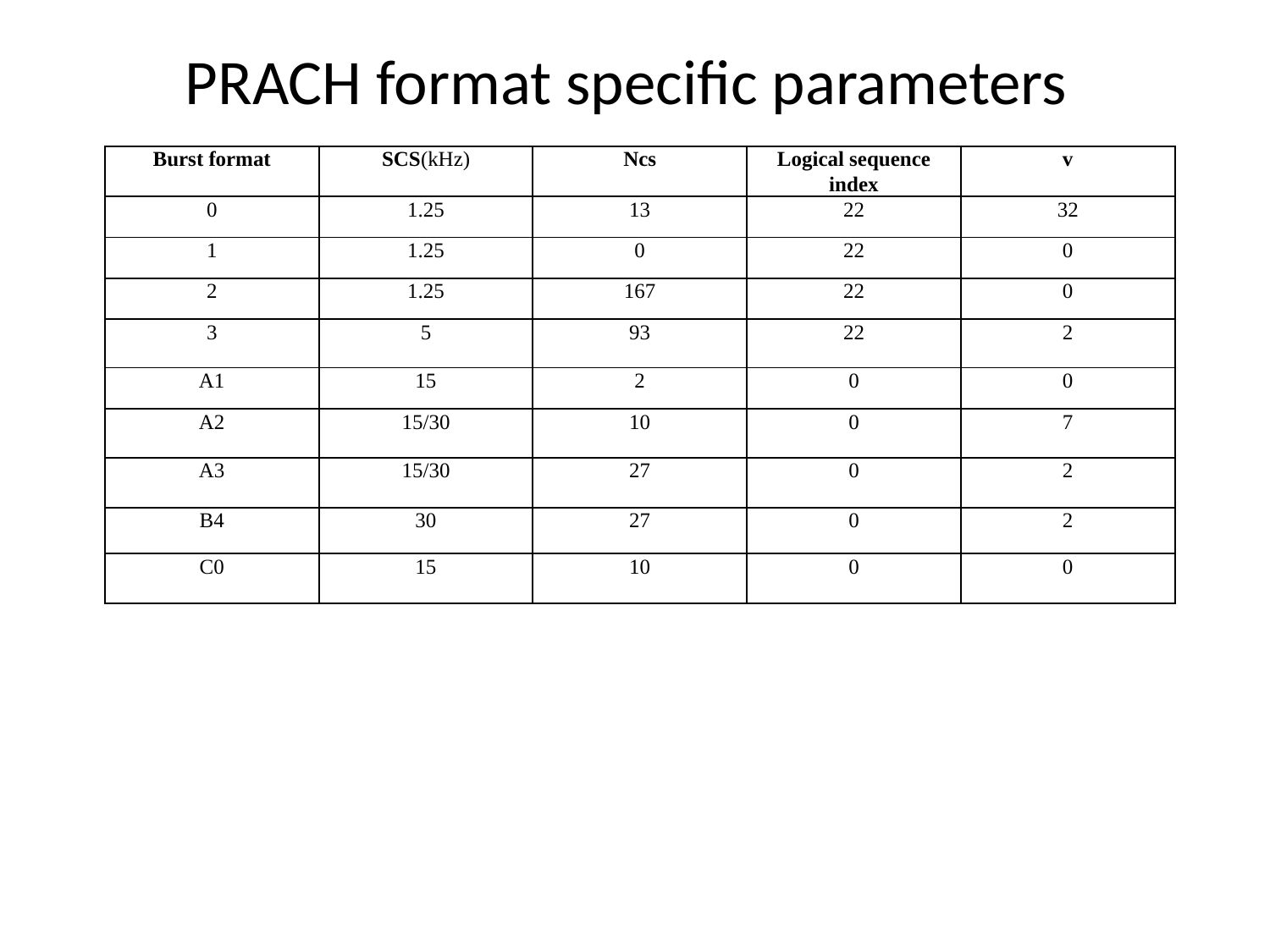

# PRACH format specific parameters
| Burst format | SCS(kHz) | Ncs | Logical sequence index | v |
| --- | --- | --- | --- | --- |
| 0 | 1.25 | 13 | 22 | 32 |
| 1 | 1.25 | 0 | 22 | 0 |
| 2 | 1.25 | 167 | 22 | 0 |
| 3 | 5 | 93 | 22 | 2 |
| A1 | 15 | 2 | 0 | 0 |
| A2 | 15/30 | 10 | 0 | 7 |
| A3 | 15/30 | 27 | 0 | 2 |
| B4 | 30 | 27 | 0 | 2 |
| C0 | 15 | 10 | 0 | 0 |